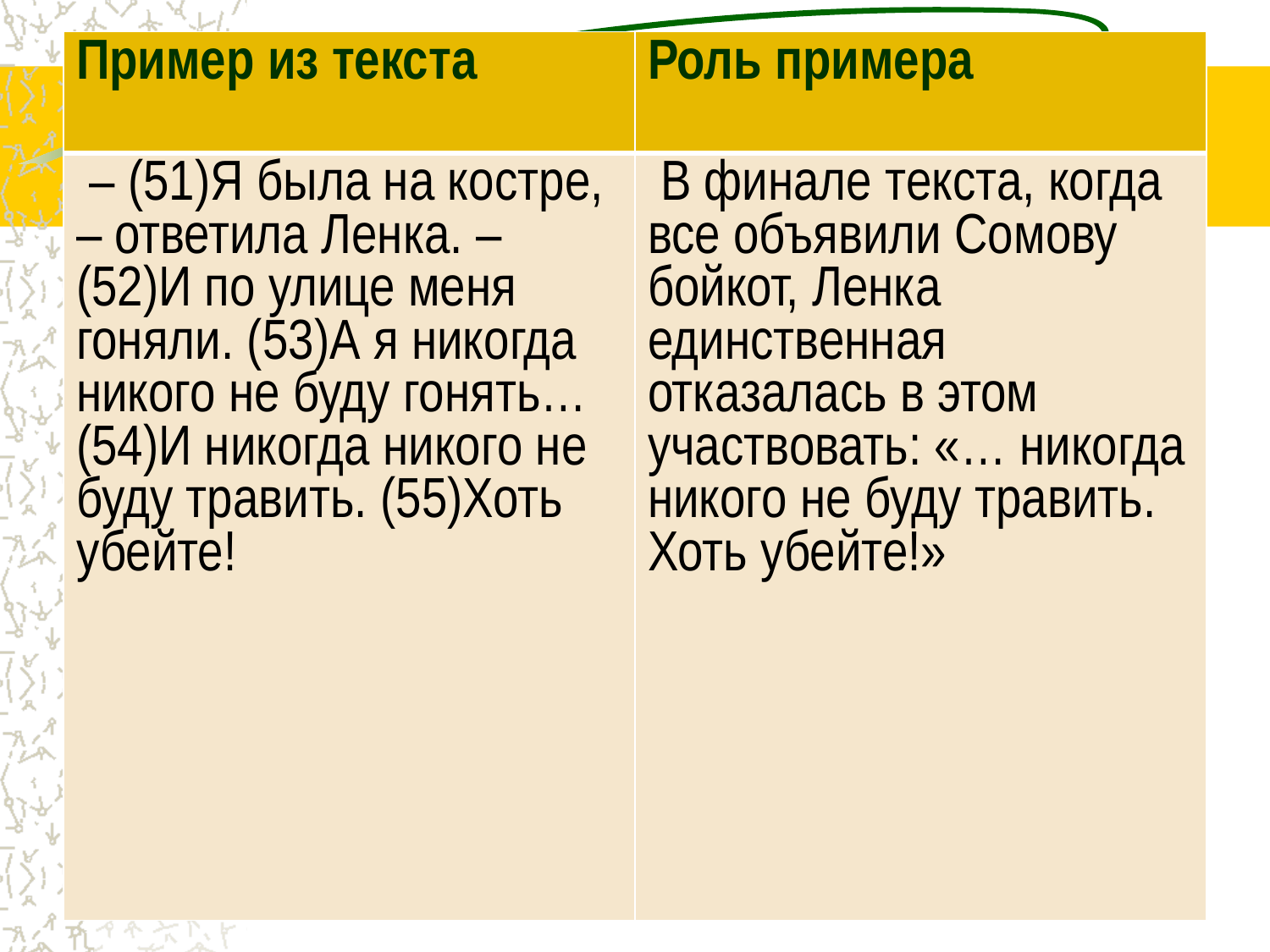

| Пример из текста | Роль примера |
| --- | --- |
| – (51)Я была на костре, – ответила Ленка. – (52)И по улице меня гоняли. (53)А я никогда никого не буду гонять… (54)И никогда никого не буду травить. (55)Хоть убейте! | В финале текста, когда все объявили Сомову бойкот, Ленка единственная отказалась в этом участвовать: «… никогда никого не буду травить. Хоть убейте!» |